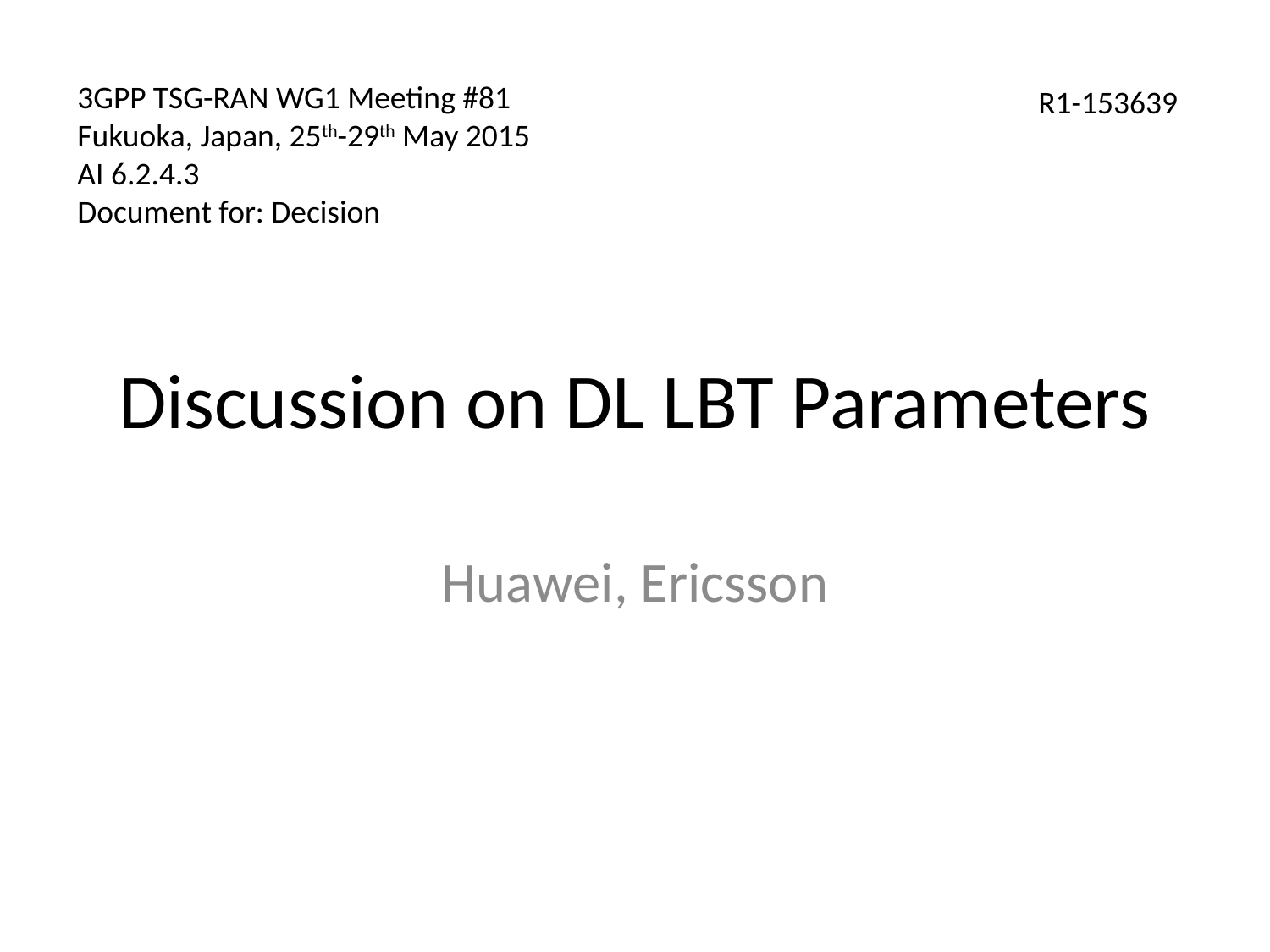

3GPP TSG-RAN WG1 Meeting #81
Fukuoka, Japan, 25th-29th May 2015
AI 6.2.4.3
Document for: Decision
R1-153639
# Discussion on DL LBT Parameters
Huawei, Ericsson